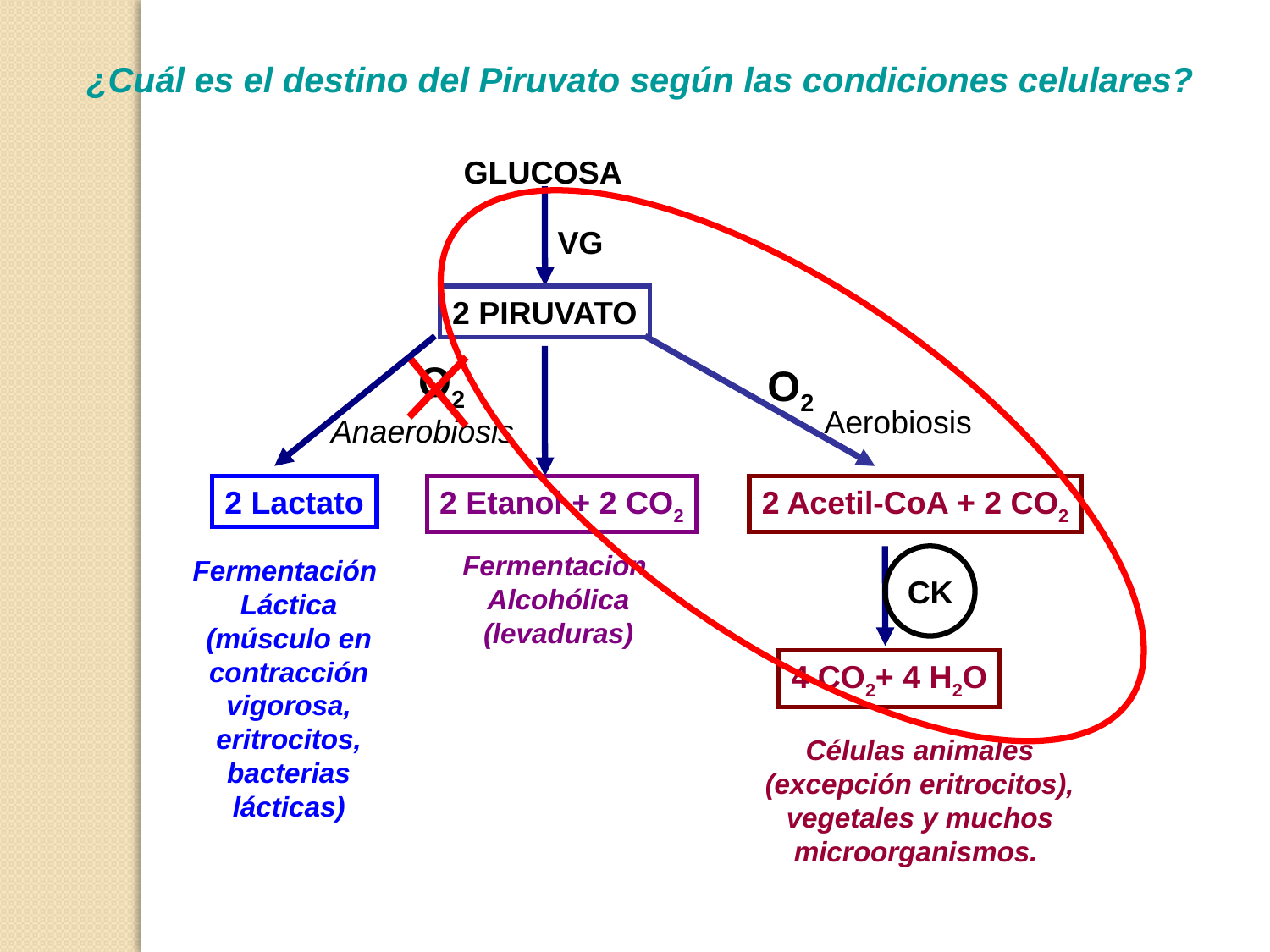

¿Cuál es el destino del Piruvato según las condiciones celulares?

GLUCOSA

VG
2 PIRUVATO

2 Lactato

2 Acetil-CoA + 2 CO2

CK
4 CO2+ 4 H2O

2 Etanol + 2 CO2
O2

Anaerobiosis
O2
Aerobiosis
Fermentación
Alcohólica
(levaduras)
Fermentación
Láctica
(músculo en contracción vigorosa, eritrocitos, bacterias lácticas)
Células animales (excepción eritrocitos), vegetales y muchos microorganismos.